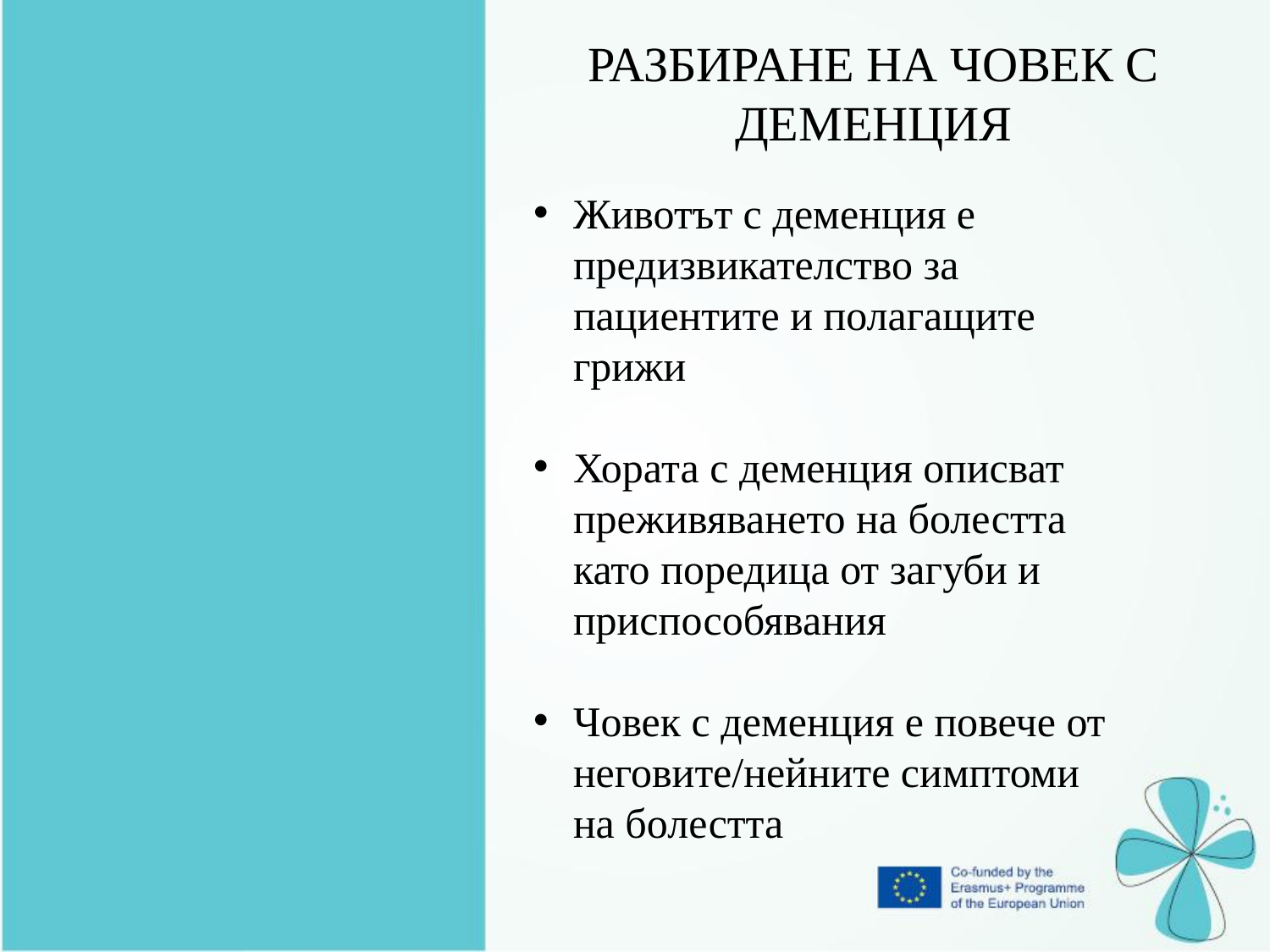

РАЗБИРАНЕ НА ЧОВЕК С ДЕМЕНЦИЯ
Животът с деменция е предизвикателство за пациентите и полагащите грижи

Хората с деменция описват преживяването на болестта като поредица от загуби и приспособявания

Човек с деменция е повече от неговите/нейните симптоми на болестта